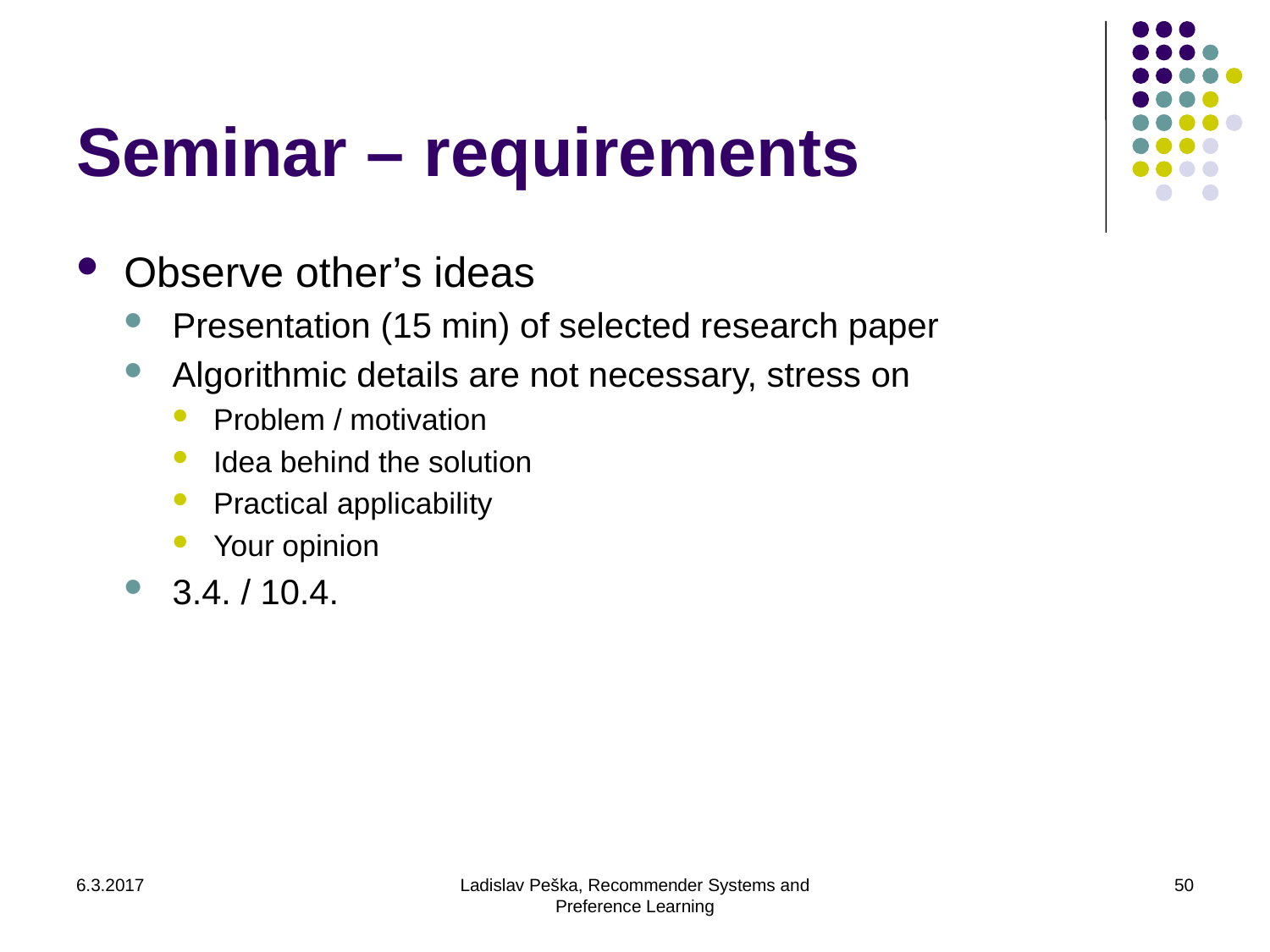

# Seminar – requirements
Observe other’s ideas
Presentation (15 min) of selected research paper
Algorithmic details are not necessary, stress on
Problem / motivation
Idea behind the solution
Practical applicability
Your opinion
3.4. / 10.4.

6.3.2017
Ladislav Peška, Recommender Systems and Preference Learning
50